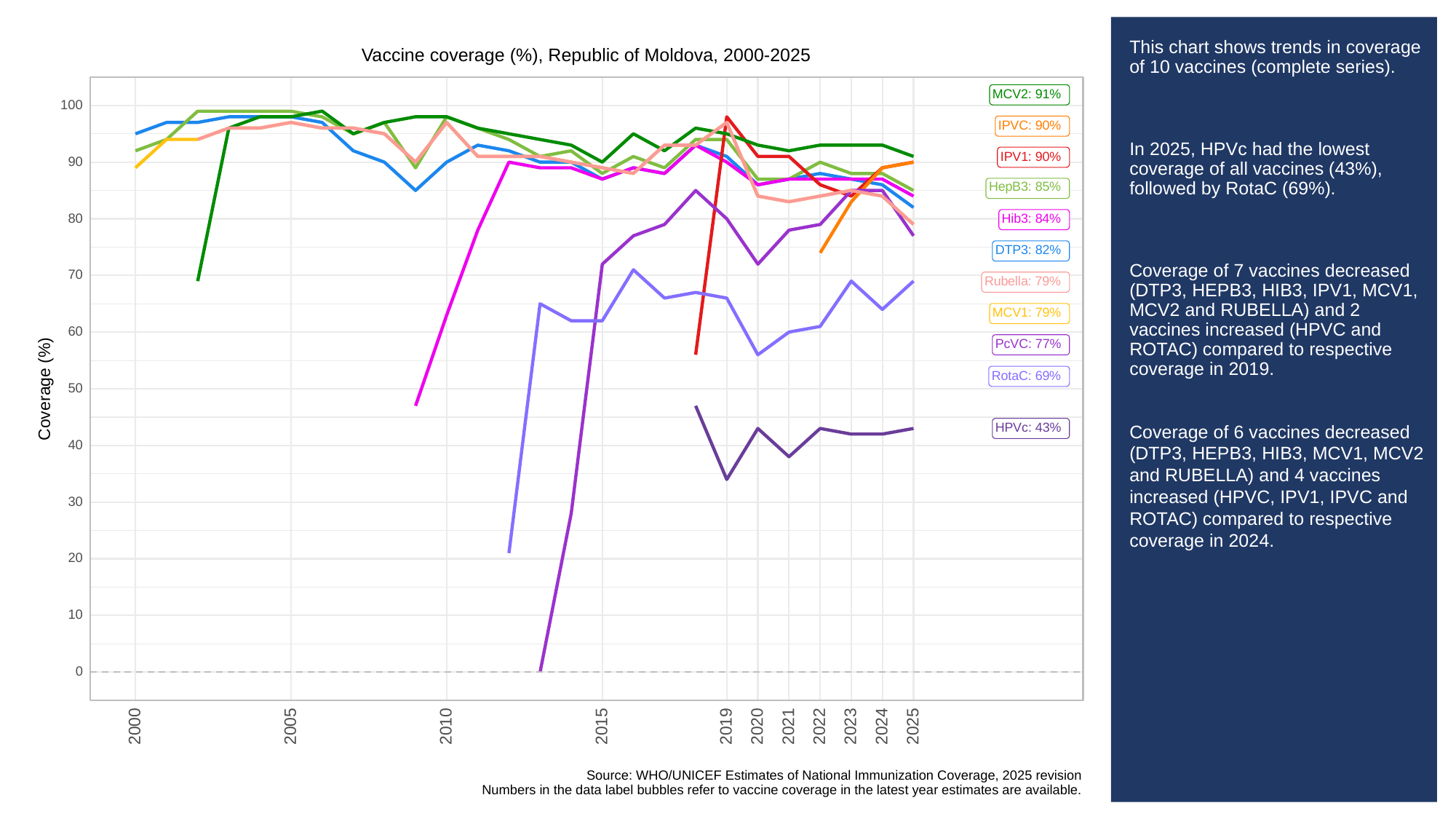

# This chart shows trends in coverage of 10 vaccines (complete series).

In 2025, HPVc had the lowest coverage of all vaccines (43%), followed by RotaC (69%).

Coverage of 7 vaccines decreased (DTP3, HEPB3, HIB3, IPV1, MCV1, MCV2 and RUBELLA) and 2 vaccines increased (HPVC and ROTAC) compared to respective coverage in 2019.

Coverage of 6 vaccines decreased (DTP3, HEPB3, HIB3, MCV1, MCV2 and RUBELLA) and 4 vaccines increased (HPVC, IPV1, IPVC and ROTAC) compared to respective coverage in 2024.

Vaccine coverage (%), Republic of Moldova, 2000-2025

MCV2: 91%

100

IPVC: 90%

IPV1: 90%
90

HepB3: 85%

80
Hib3: 84%

DTP3: 82%

70

Rubella: 79%

MCV1: 79%
60

PcVC: 77%

RotaC: 69%
Coverage (%)
50

HPVc: 43%

40

30

20

10

0

2023
2000
2005
2010
2015
2019
2020
2021
2022
2024
2025
Source: WHO/UNICEF Estimates of National Immunization Coverage, 2025 revision
Numbers in the data label bubbles refer to vaccine coverage in the latest year estimates are available.